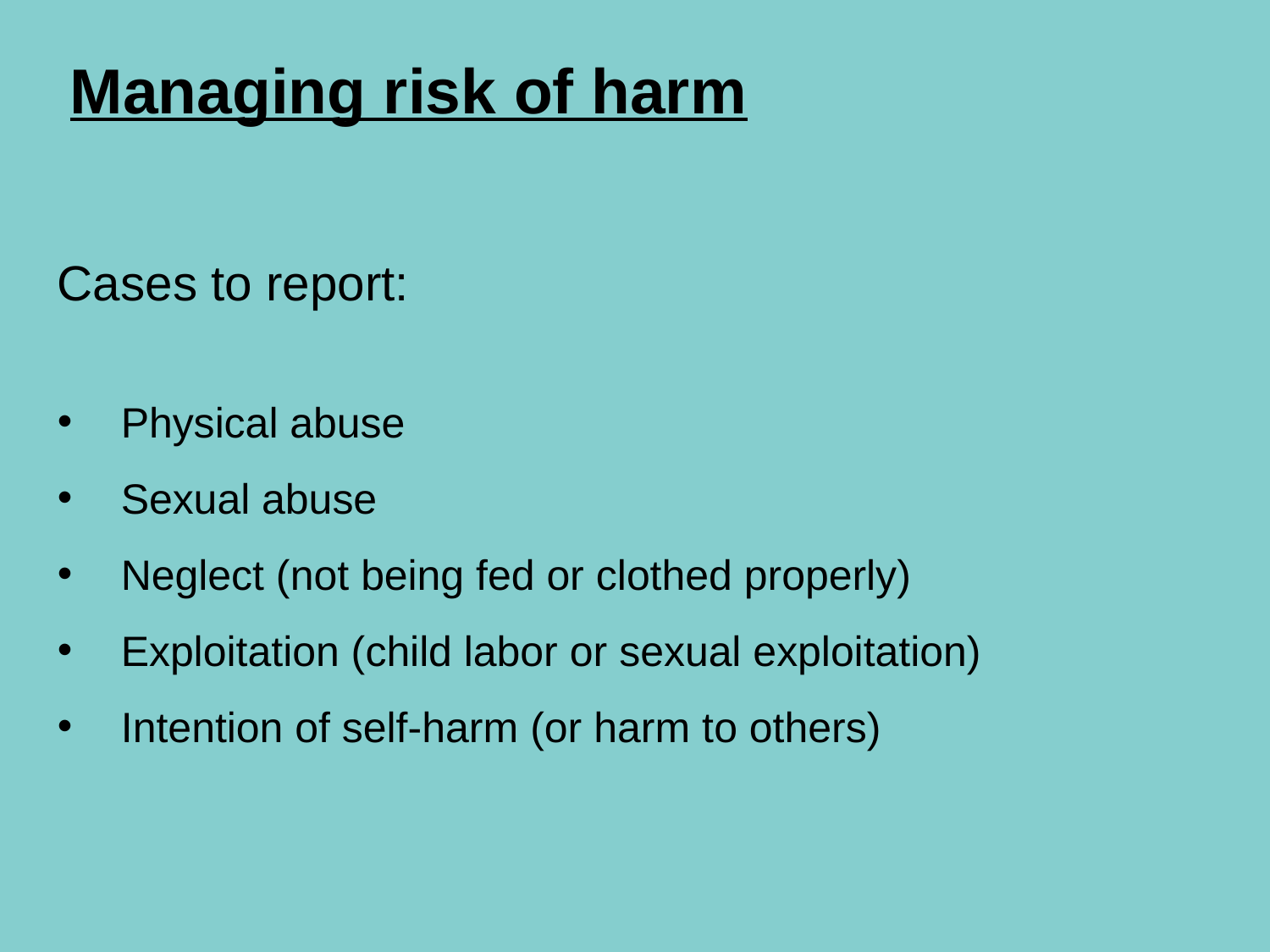

# Managing risk of harm

Cases to report:

Physical abuse
Sexual abuse
Neglect (not being fed or clothed properly)
Exploitation (child labor or sexual exploitation)
Intention of self-harm (or harm to others)